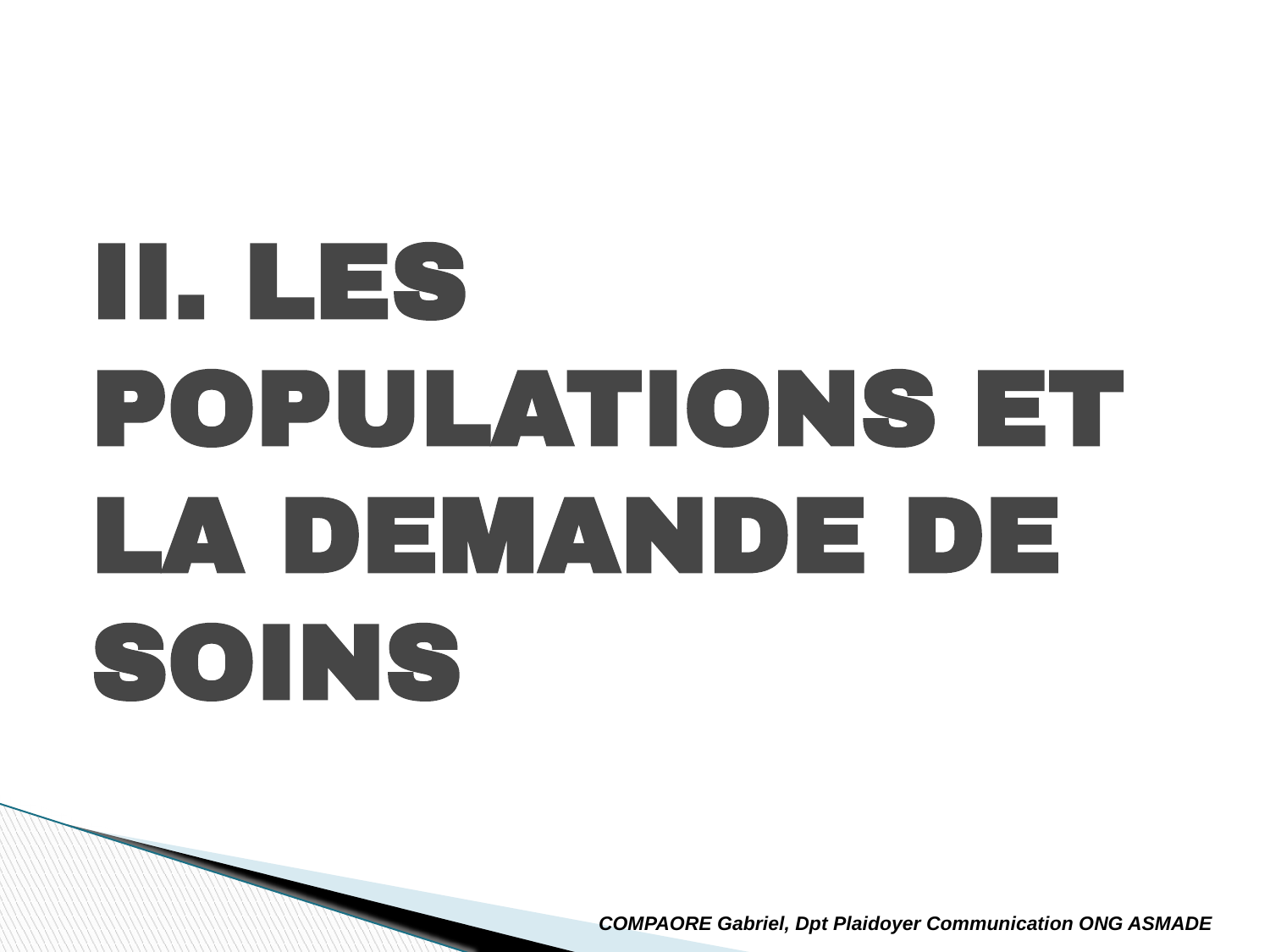

II. LES POPULATIONS ET LA DEMANDE DE SOINS
COMPAORE Gabriel, Dpt Plaidoyer Communication ONG ASMADE